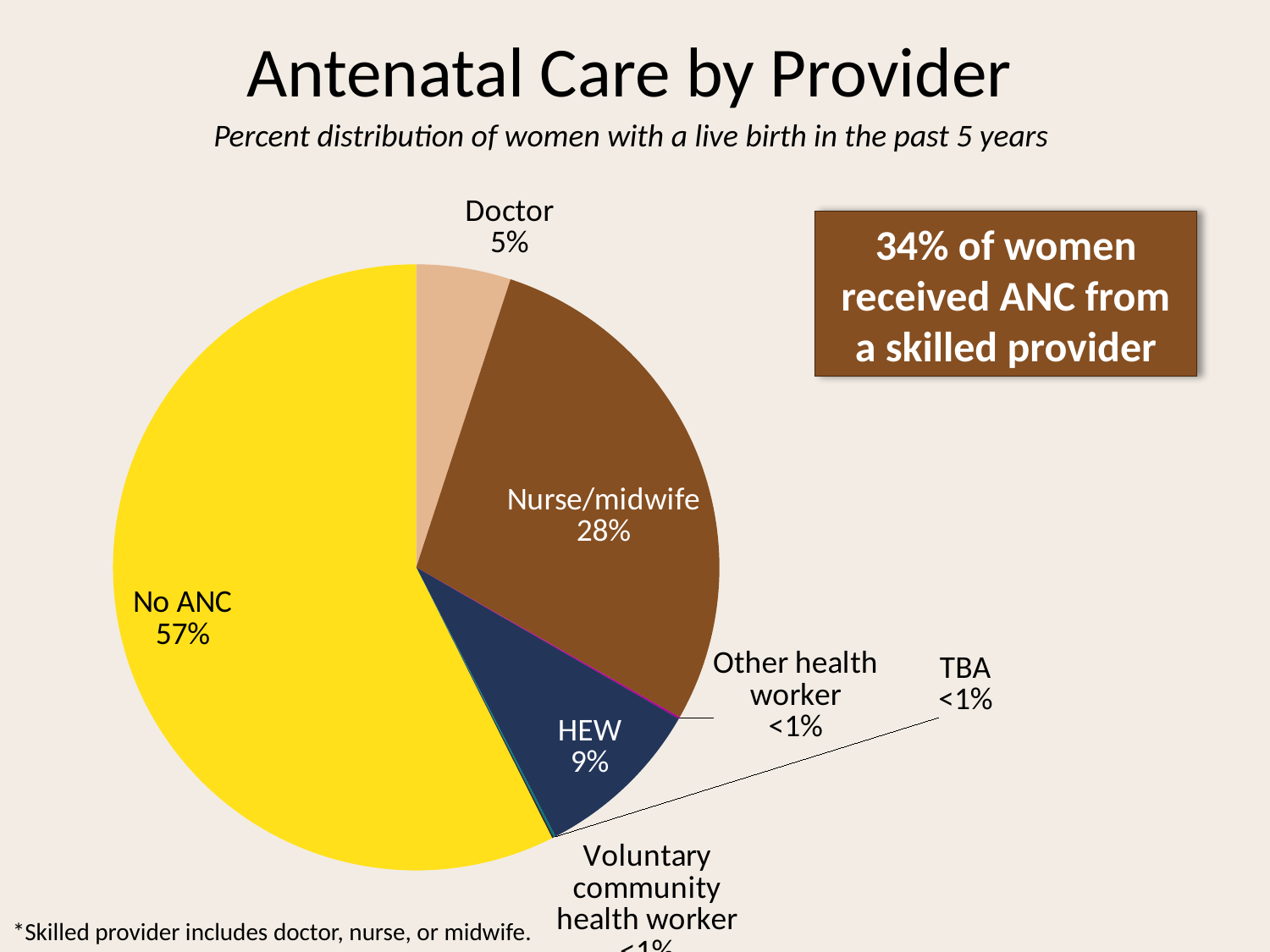

# Antenatal Care by Provider
Percent distribution of women with a live birth in the past 5 years

### Chart

| Category | Sales |
|---|---|
| Doctor | 5.0 |
| Nurse/midwife | 28.0 |
| Other health worker | 0.1 |
| HEW | 9.0 |
| TBA | 0.1 |
| Voluntary community health worker | 0.1 |
| No ANC | 57.0 |
34% of women received ANC from a skilled provider
*Skilled provider includes doctor, nurse, or midwife.